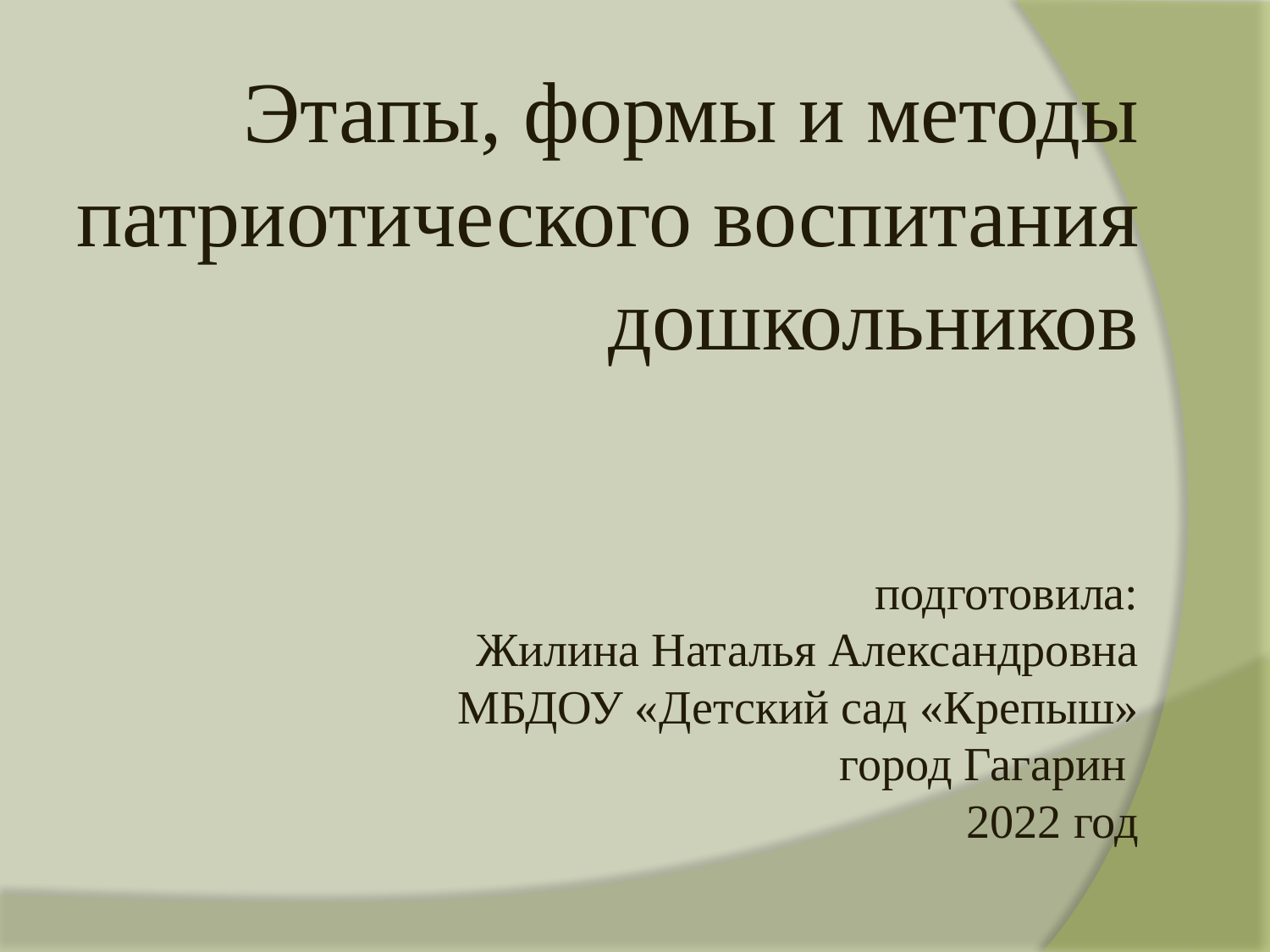

# Этапы, формы и методы патриотического воспитания дошкольников подготовила: Жилина Наталья Александровна МБДОУ «Детский сад «Крепыш» город Гагарин 2022 год